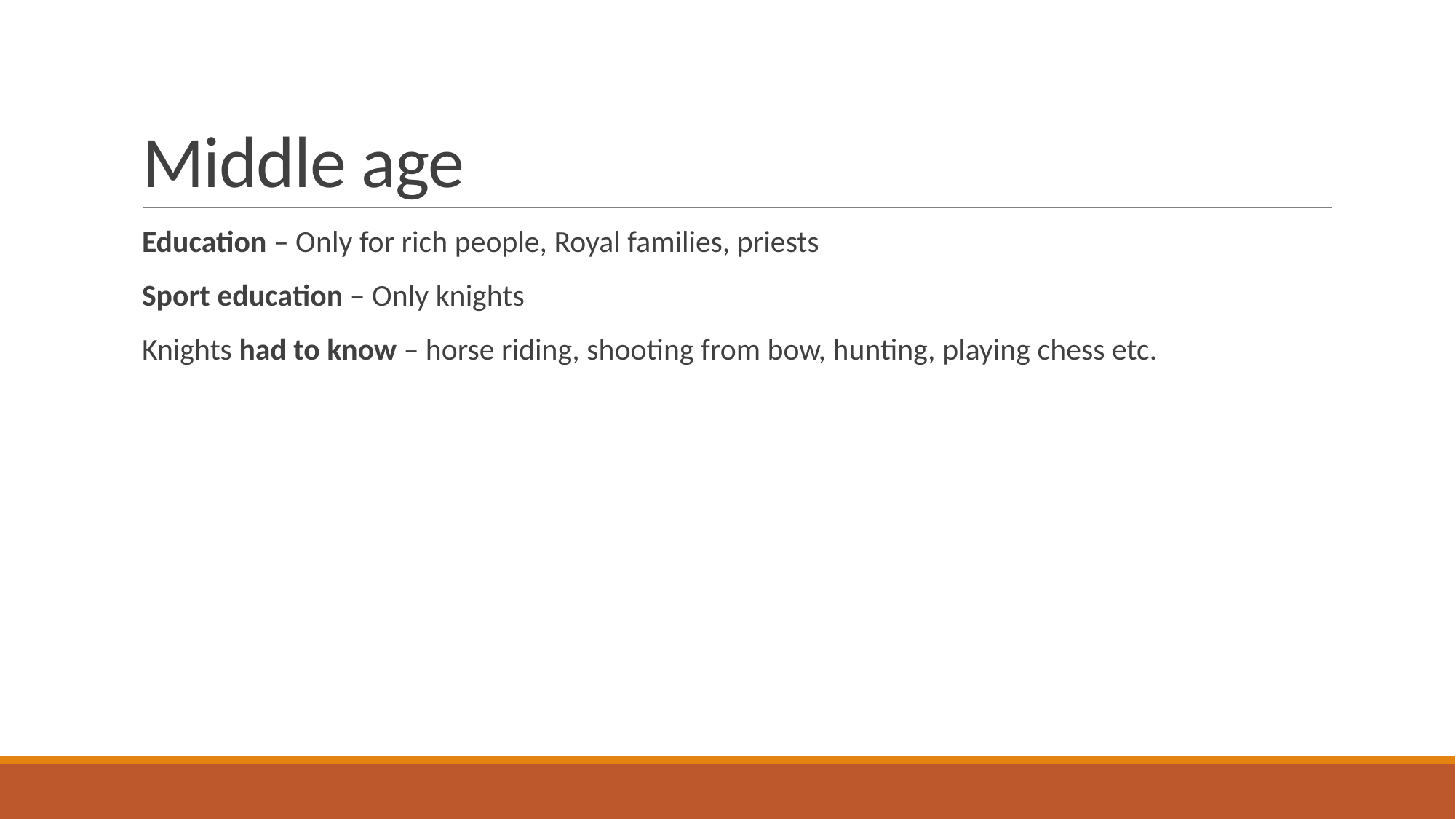

# Middle age
Education – Only for rich people, Royal families, priests
Sport education – Only knights
Knights had to know – horse riding, shooting from bow, hunting, playing chess etc.